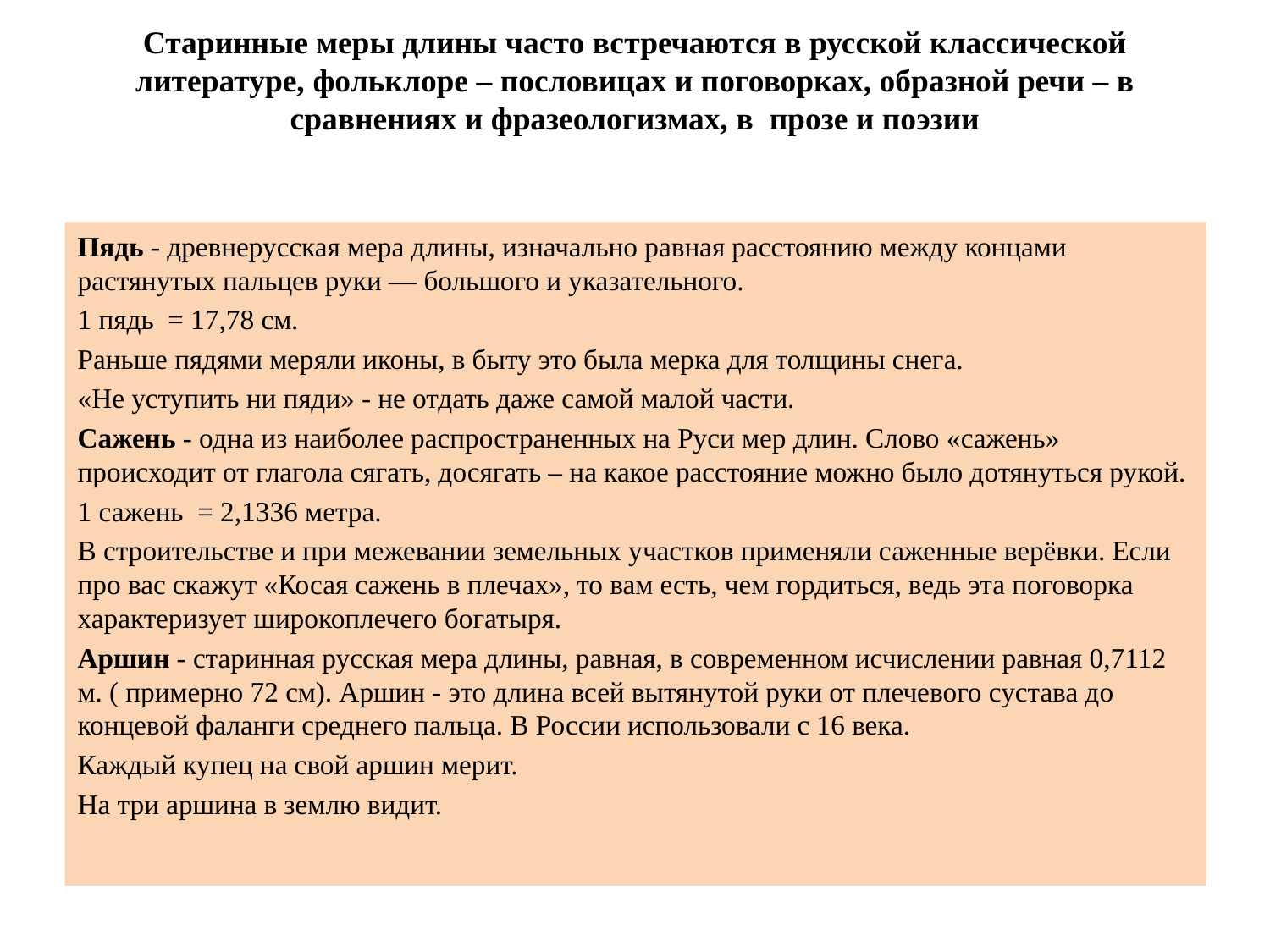

# Старинные меры длины часто встречаются в русской классической литературе, фольклоре – пословицах и поговорках, образной речи – в сравнениях и фразеологизмах, в  прозе и поэзии
Пядь - древнерусская мера длины, изначально равная расстоянию между концами растянутых пальцев руки — большого и указательного.
1 пядь  = 17,78 см.
Раньше пядями меряли иконы, в быту это была мерка для толщины снега.
«Не уступить ни пяди» - не отдать даже самой малой части.
Сажень - одна из наиболее распространенных на Руси мер длин. Слово «сажень» происходит от глагола сягать, досягать – на какое расстояние можно было дотянуться рукой.
1 сажень  = 2,1336 метра.
В строительстве и при межевании земельных участков применяли саженные верёвки. Если про вас скажут «Косая сажень в плечах», то вам есть, чем гордиться, ведь эта поговорка характеризует широкоплечего богатыря.
Аршин - старинная русская мера длины, равная, в современном исчислении равная 0,7112 м. ( примерно 72 см). Аршин - это длина всей вытянутой руки от плечевого сустава до концевой фаланги среднего пальца. В России использовали с 16 века.
Каждый купец на свой аршин мерит.
На три аршина в землю видит.